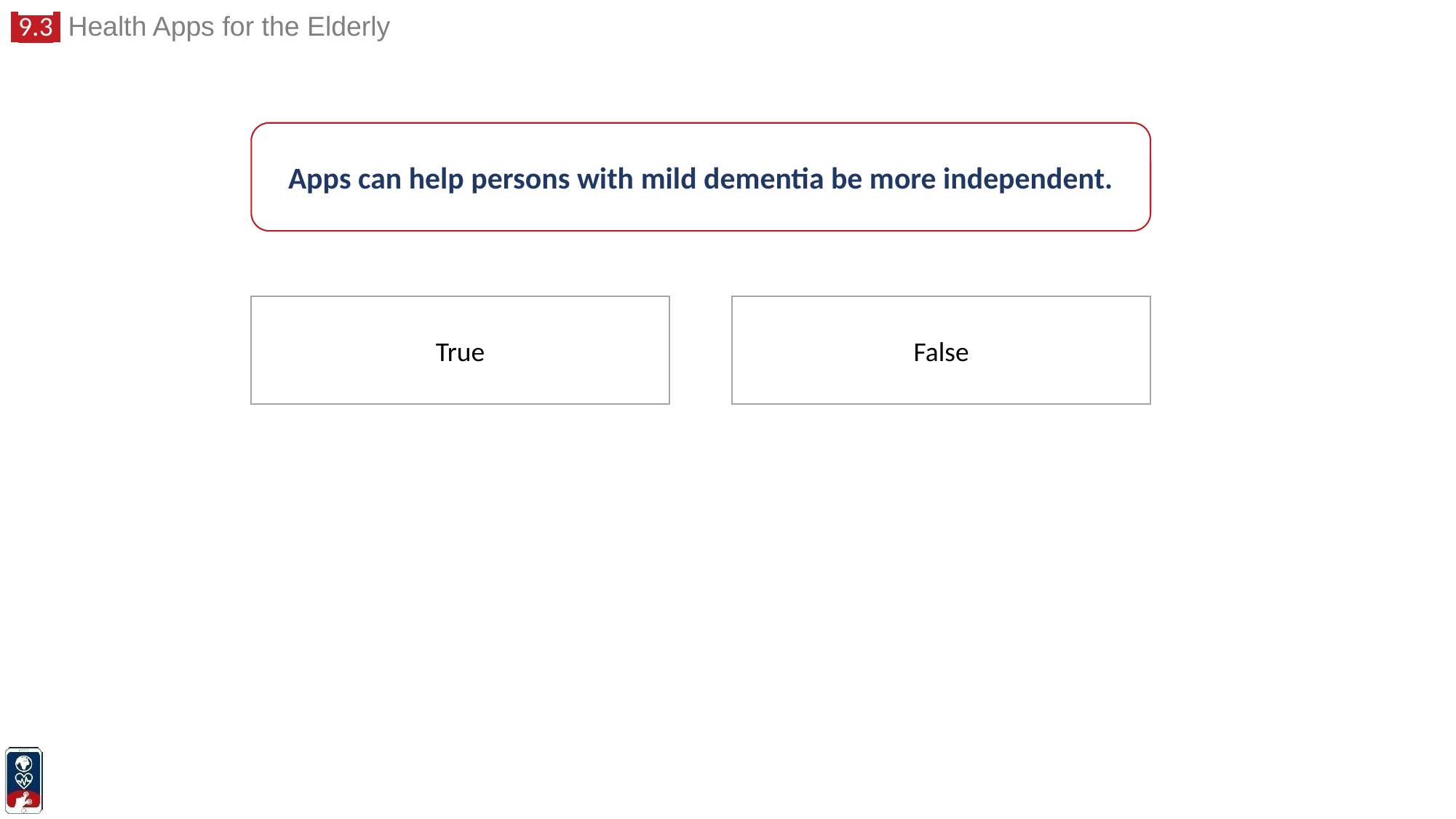

Apps can help persons with mild dementia be more independent.
False
True